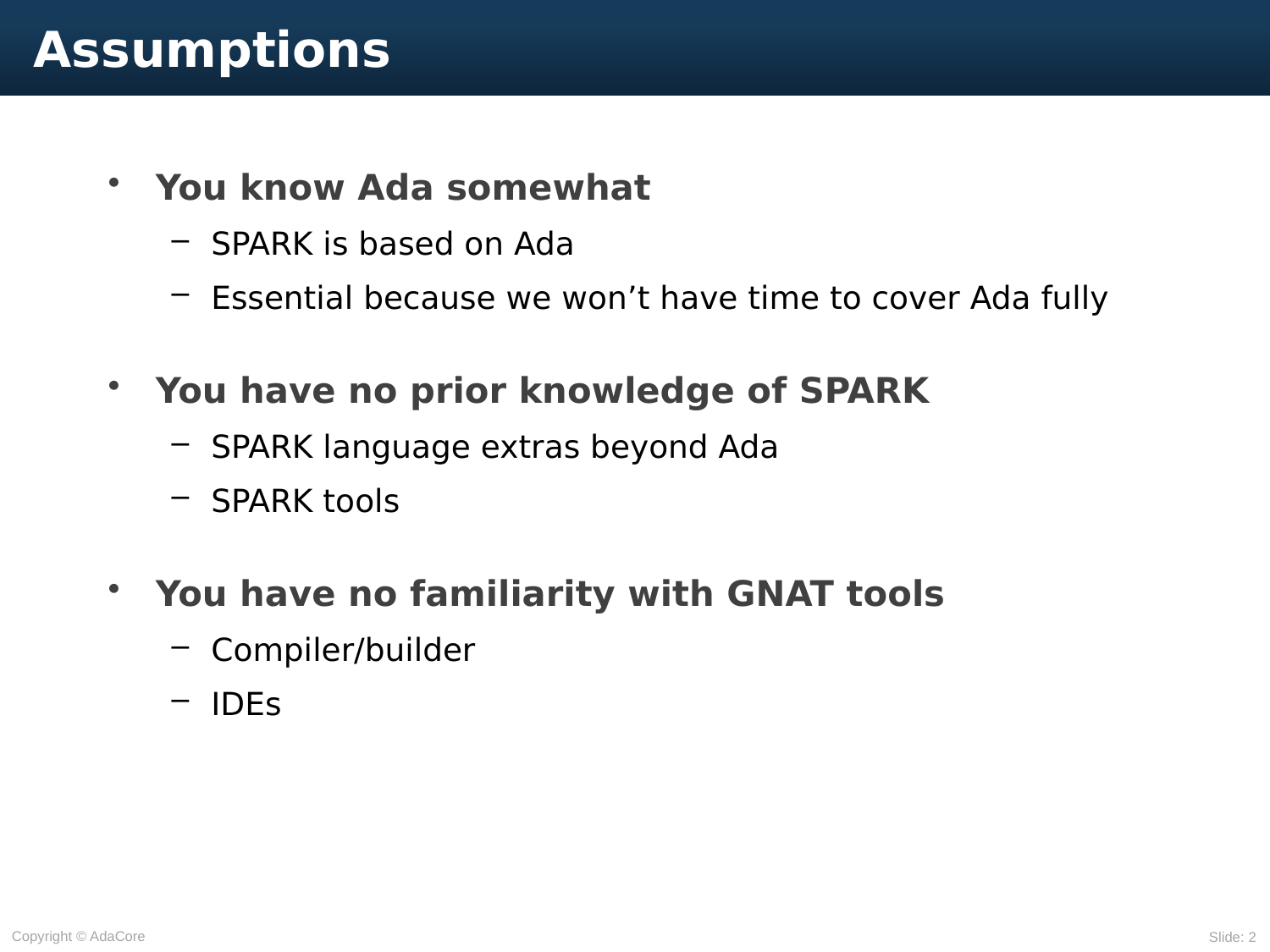

# Assumptions
You know Ada somewhat
SPARK is based on Ada
Essential because we won’t have time to cover Ada fully
You have no prior knowledge of SPARK
SPARK language extras beyond Ada
SPARK tools
You have no familiarity with GNAT tools
Compiler/builder
IDEs